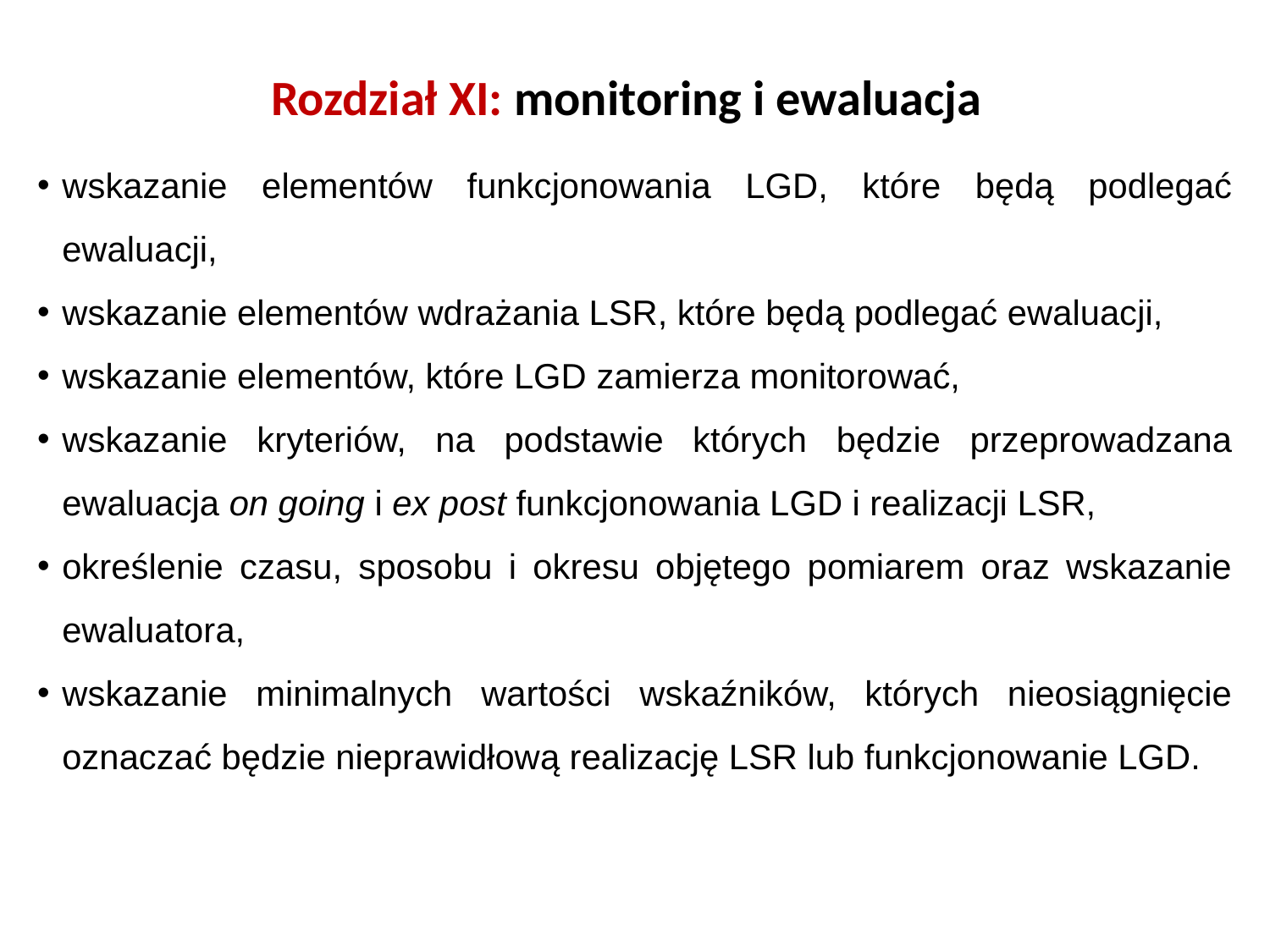

# Rozdział XI: monitoring i ewaluacja
wskazanie elementów funkcjonowania LGD, które będą podlegać ewaluacji,
wskazanie elementów wdrażania LSR, które będą podlegać ewaluacji,
wskazanie elementów, które LGD zamierza monitorować,
wskazanie kryteriów, na podstawie których będzie przeprowadzana ewaluacja on going i ex post funkcjonowania LGD i realizacji LSR,
określenie czasu, sposobu i okresu objętego pomiarem oraz wskazanie ewaluatora,
wskazanie minimalnych wartości wskaźników, których nieosiągnięcie oznaczać będzie nieprawidłową realizację LSR lub funkcjonowanie LGD.